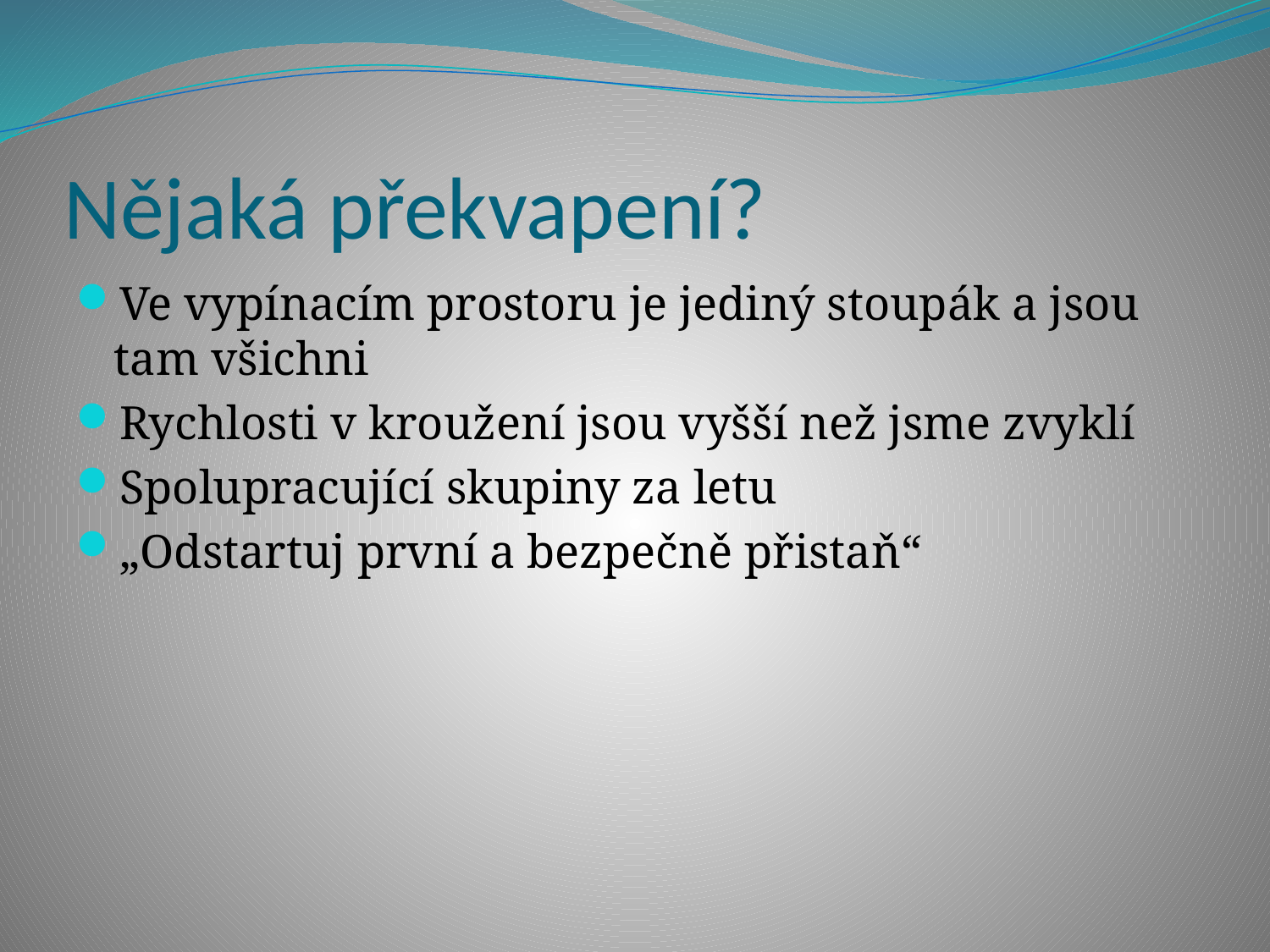

# Nějaká překvapení?
Ve vypínacím prostoru je jediný stoupák a jsou tam všichni
Rychlosti v kroužení jsou vyšší než jsme zvyklí
Spolupracující skupiny za letu
„Odstartuj první a bezpečně přistaň“